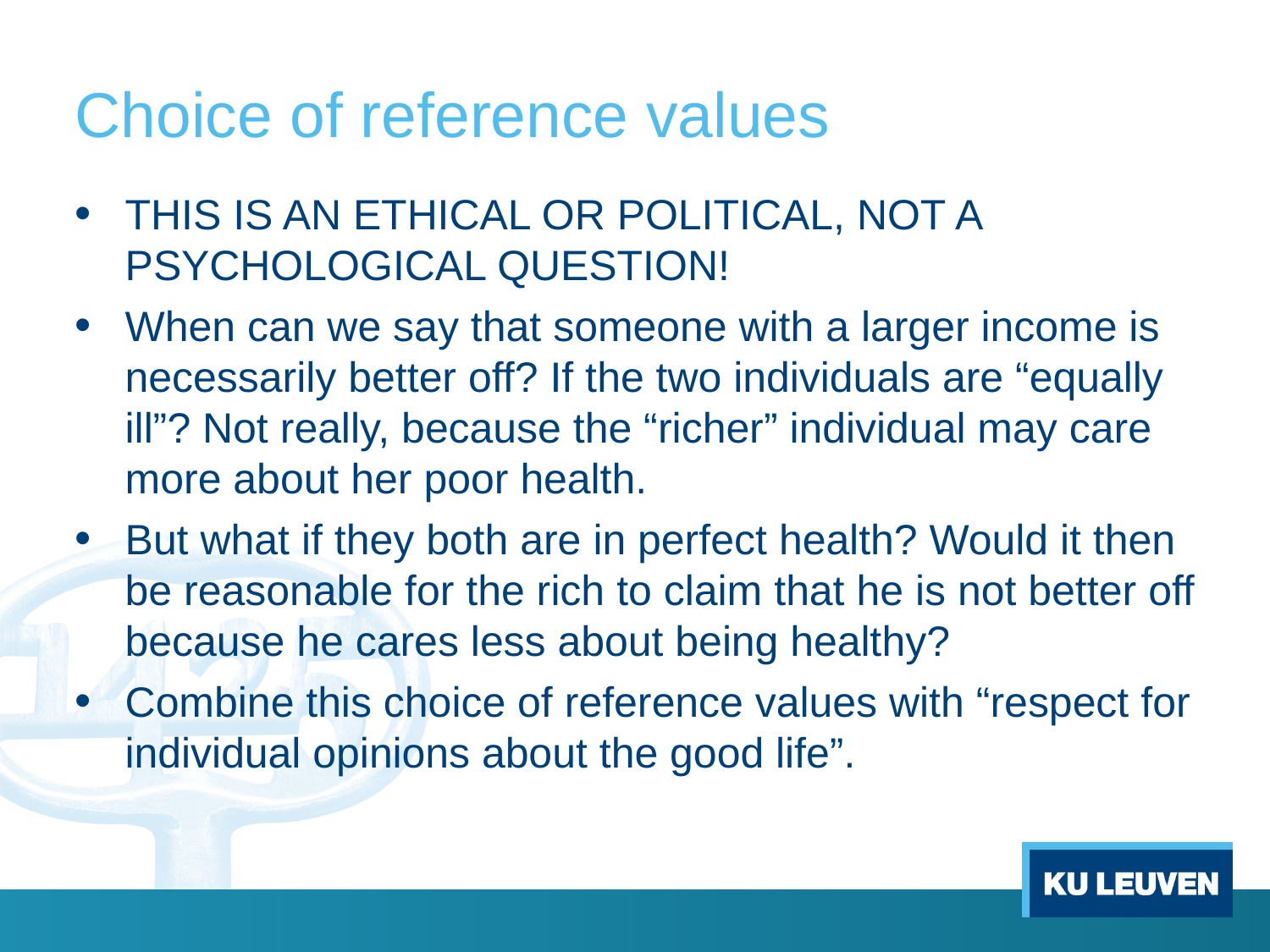

# Choice of reference values
THIS IS AN ETHICAL OR POLITICAL, NOT A PSYCHOLOGICAL QUESTION!
When can we say that someone with a larger income is necessarily better off? If the two individuals are “equally ill”? Not really, because the “richer” individual may care more about her poor health.
But what if they both are in perfect health? Would it then be reasonable for the rich to claim that he is not better off because he cares less about being healthy?
Combine this choice of reference values with “respect for individual opinions about the good life”.